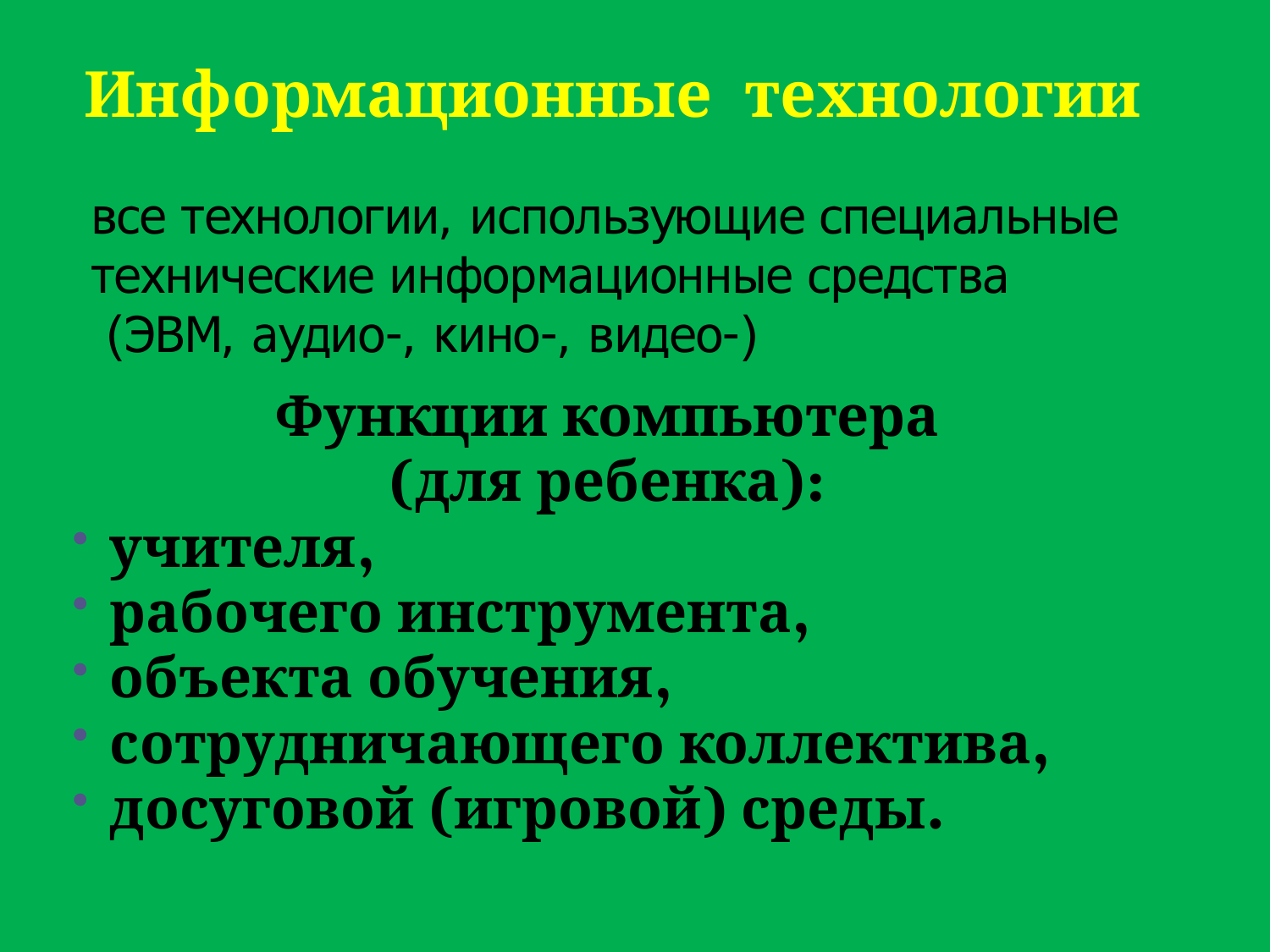

# Информационные  технологии
все технологии, использующие специальные технические информационные средства
 (ЭВМ, аудио-, кино-, видео-)
Функции компьютера
(для ребенка):
учителя,
рабочего инструмента,
объекта обучения,
сотрудничающего коллектива,
досуговой (игровой) среды.